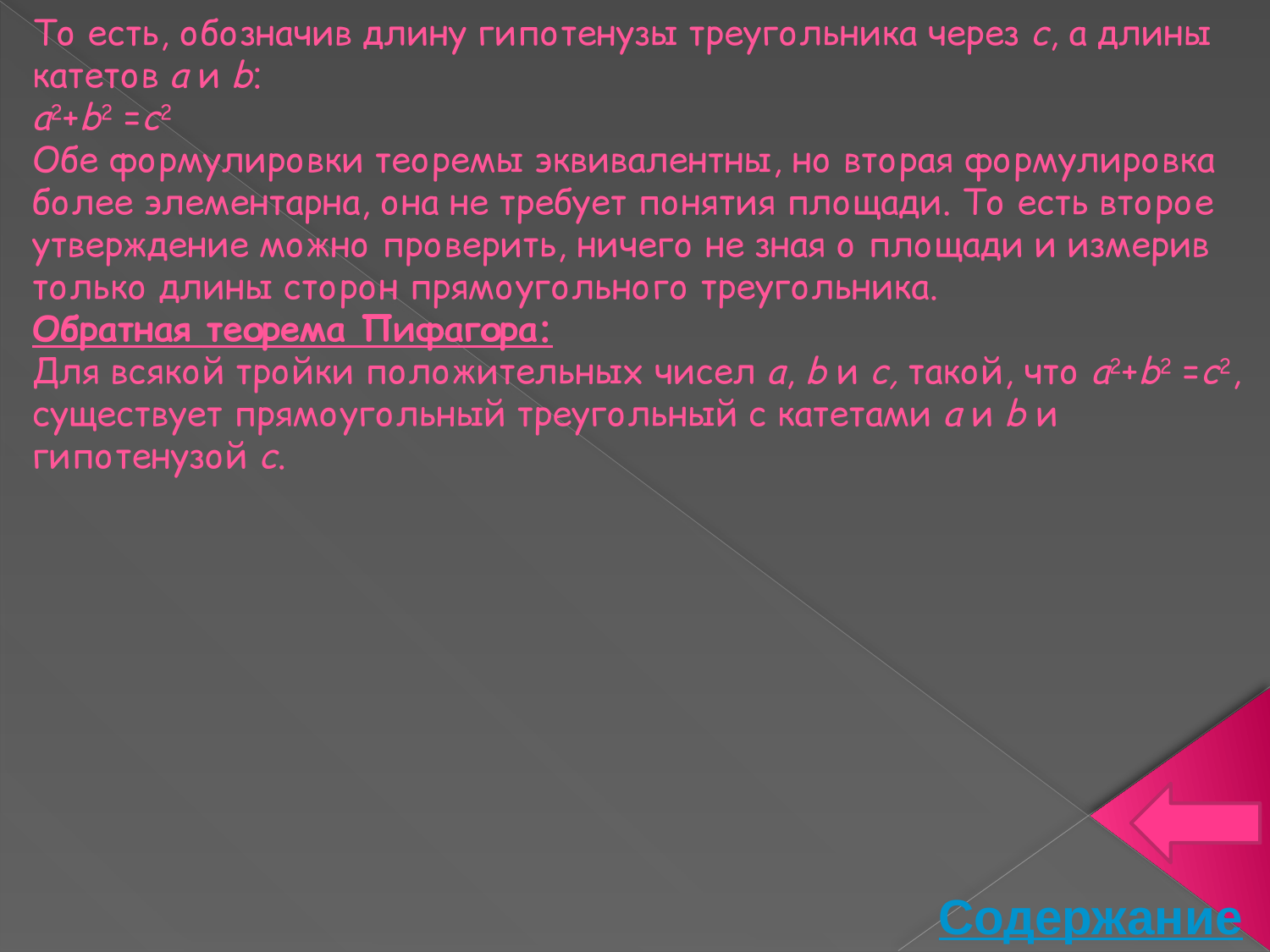

То есть, обозначив длину гипотенузы треугольника через с, а длины катетов а и b:
a2+b2 =c2
Обе формулировки теоремы эквивалентны, но вторая формулировка более элементарна, она не требует понятия площади. То есть второе утверждение можно проверить, ничего не зная о площади и измерив только длины сторон прямоугольного треугольника.
Обратная теорема Пифагора:
Для всякой тройки положительных чисел a, b и c, такой, что a2+b2 =c2, существует прямоугольный треугольный с катетами a и b и гипотенузой c.

Содержание